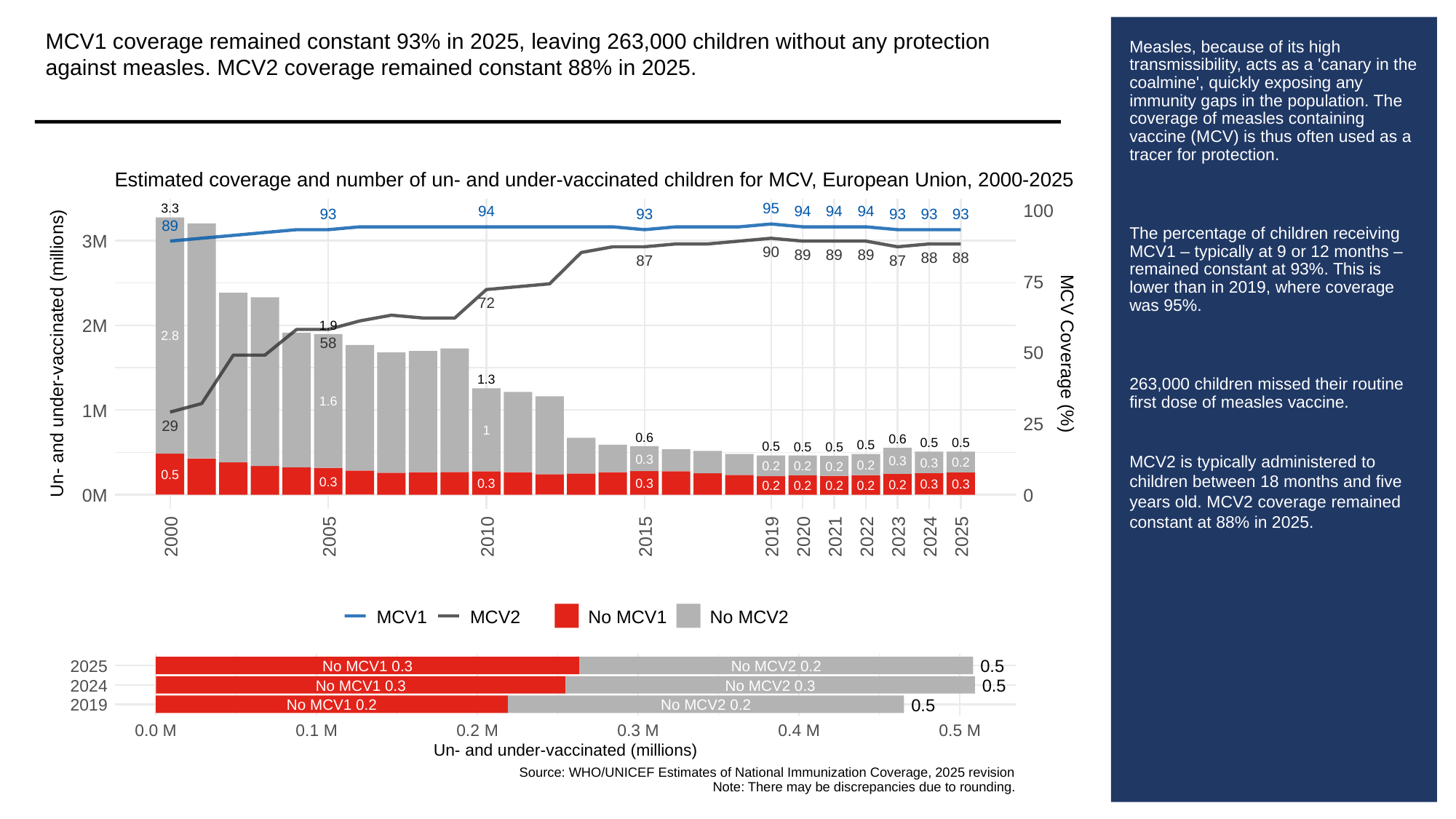

MCV1 coverage remained constant 93% in 2025, leaving 263,000 children without any protection against measles. MCV2 coverage remained constant 88% in 2025.
# Measles, because of its high transmissibility, acts as a 'canary in the coalmine', quickly exposing any immunity gaps in the population. The coverage of measles containing vaccine (MCV) is thus often used as a tracer for protection.

The percentage of children receiving MCV1 – typically at 9 or 12 months – remained constant at 93%. This is lower than in 2019, where coverage was 95%.

263,000 children missed their routine first dose of measles vaccine.

MCV2 is typically administered to children between 18 months and five years old. MCV2 coverage remained constant at 88% in 2025.

Estimated coverage and number of un- and under-vaccinated children for MCV, European Union, 2000-2025

95
100
3.3
94
94
94
94
93
93
93
93
93

89

3M

90
89
89
89
88
88
87
87
75

72

2M
1.9

2.8

58

50
Un- and under-vaccinated (millions)
MCV Coverage (%)

1.3

1.6
1M

25
29
1
0.6
0.6
0.5
0.5

0.5
0.5
0.5
0.5

0.3

0.3
0.2
0.3

0.2
0.2
0.2
0.2

0.5

0.3
0.3
0.3
0.3
0.3
0.2
0.2
0.2
0.2
0.2
0M
0

2000
2005
2010
2015
2019
2020
2021
2022
2023
2024
2025

MCV1
MCV2
No MCV1
No MCV2

0.5
2025
No MCV1 0.3
No MCV2 0.2

0.5
2024
No MCV1 0.3
No MCV2 0.3

0.5
2019
No MCV1 0.2
No MCV2 0.2

0.0 M
0.1 M
0.2 M
0.3 M
0.4 M
0.5 M
Un- and under-vaccinated (millions)
Source: WHO/UNICEF Estimates of National Immunization Coverage, 2025 revision
Note: There may be discrepancies due to rounding.